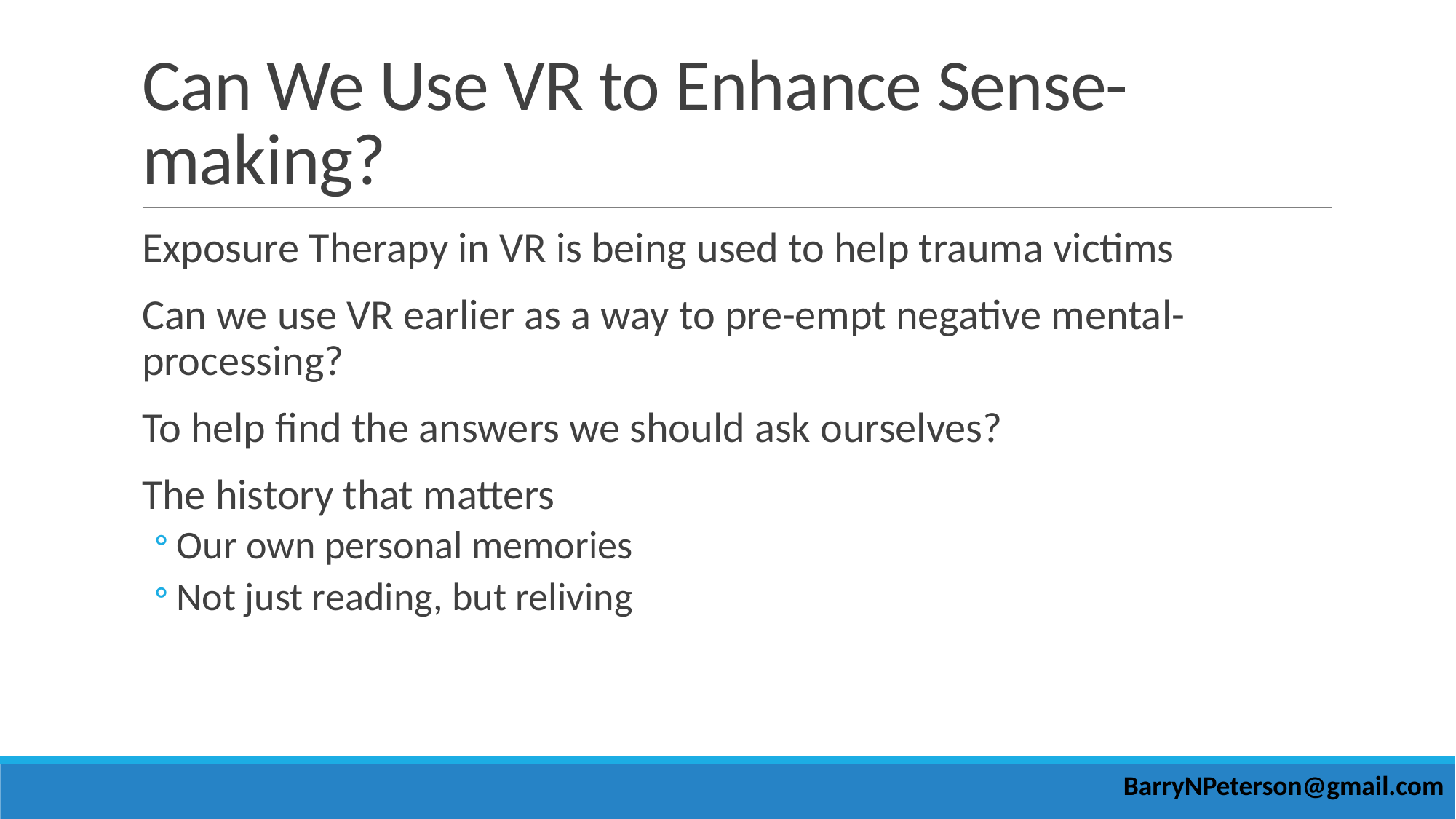

# Can We Use VR to Enhance Sense-making?
Exposure Therapy in VR is being used to help trauma victims
Can we use VR earlier as a way to pre-empt negative mental-processing?
To help find the answers we should ask ourselves?
The history that matters
Our own personal memories
Not just reading, but reliving
BarryNPeterson@gmail.com